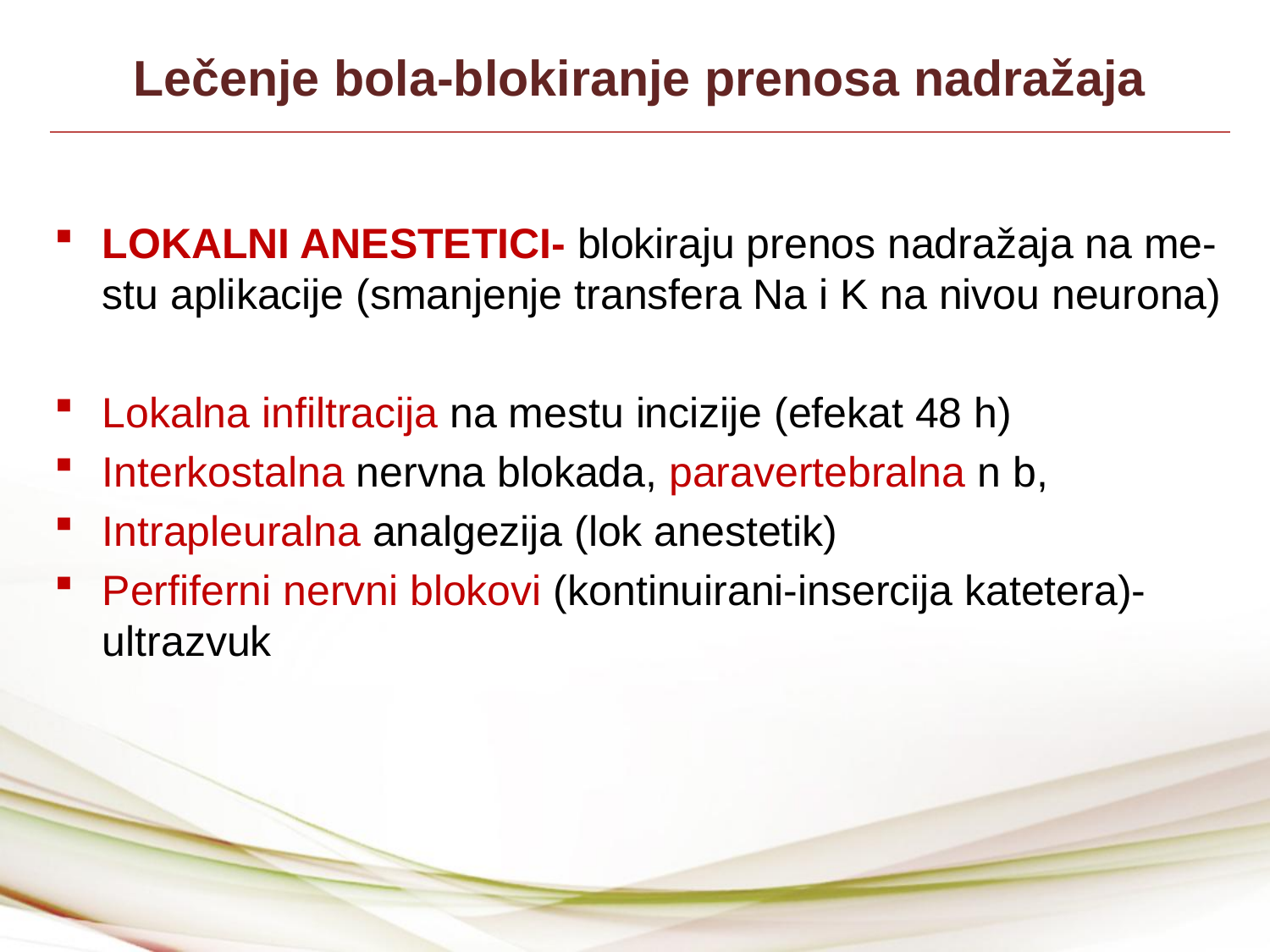

Lečenje bola-blokiranje prenosa nadražaja

LOKALNI ANESTETICI- blokiraju prenos nadražaja na me-stu aplikacije (smanjenje transfera Na i K na nivou neurona)

Lokalna infiltracija na mestu incizije (efekat 48 h)
Interkostalna nervna blokada, paravertebralna n b,
Intrapleuralna analgezija (lok anestetik)
Perfiferni nervni blokovi (kontinuirani-insercija katetera)-     ultrazvuk